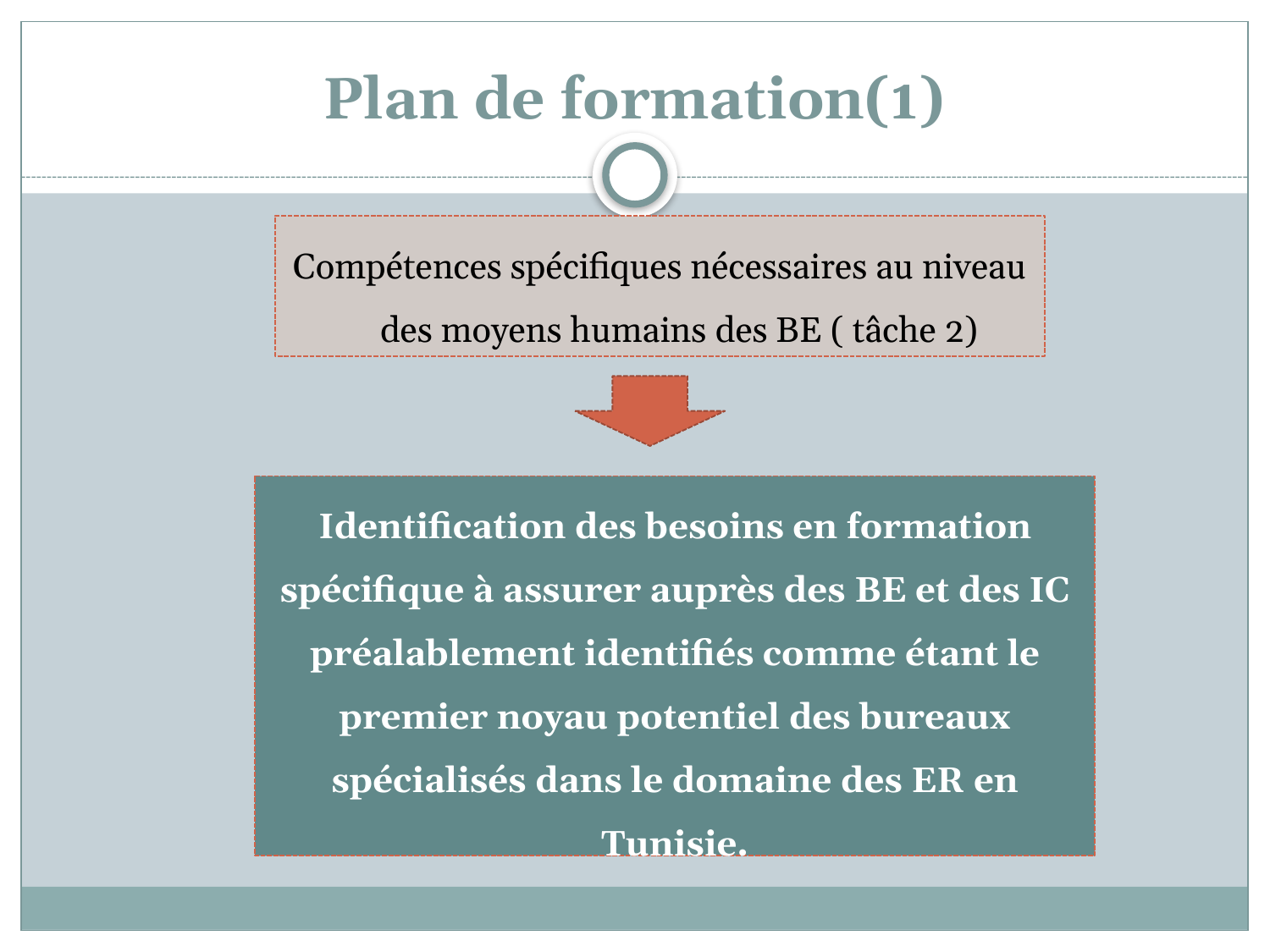

# Plan de formation(1)
Compétences spécifiques nécessaires au niveau des moyens humains des BE ( tâche 2)

Identification des besoins en formation spécifique à assurer auprès des BE et des IC préalablement identifiés comme étant le premier noyau potentiel des bureaux spécialisés dans le domaine des ER en Tunisie.